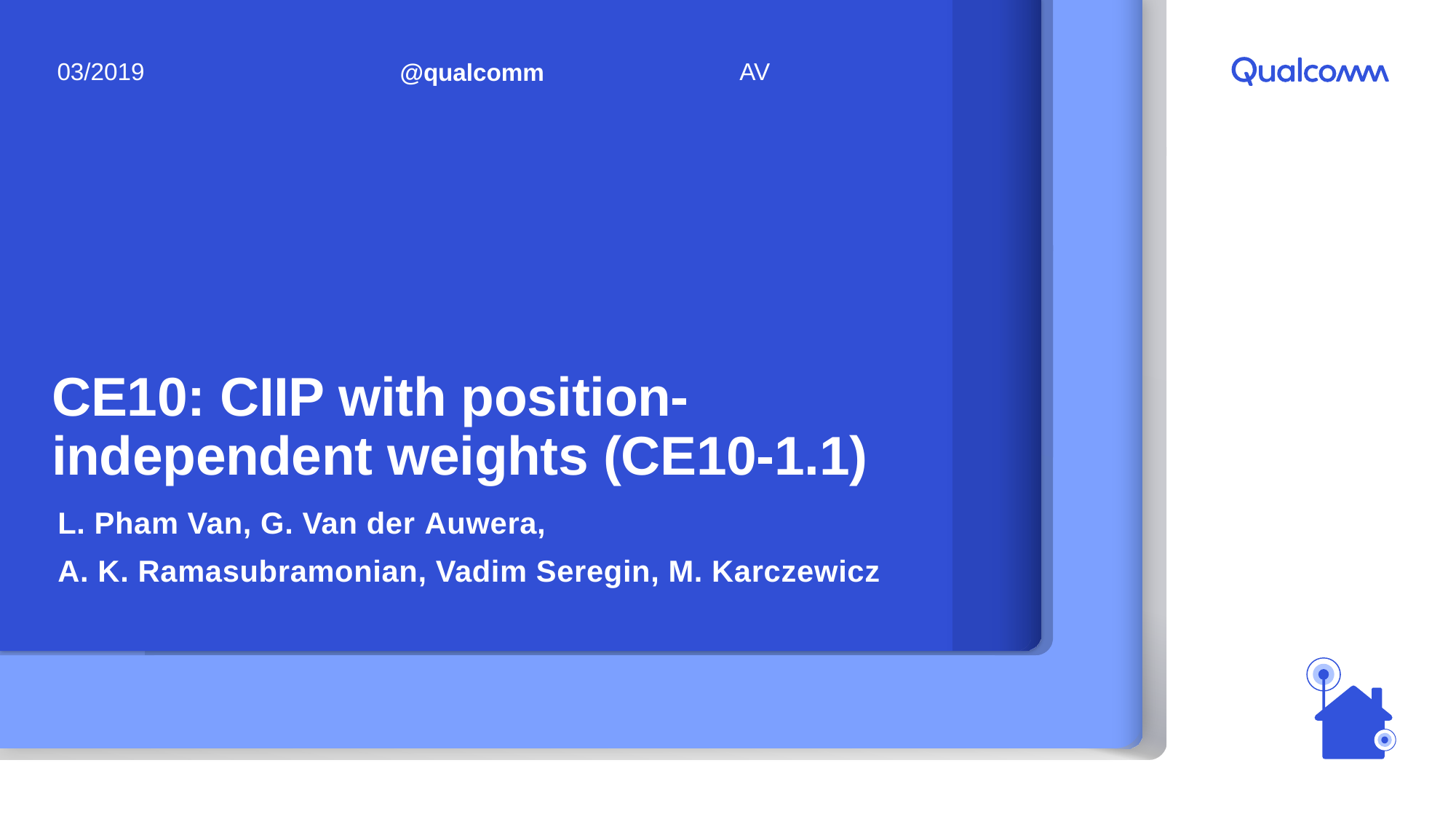

AV
03/2019
@qualcomm
# CE10: CIIP with position-independent weights (CE10-1.1)
L. Pham Van, G. Van der Auwera,
A. K. Ramasubramonian, Vadim Seregin, M. Karczewicz